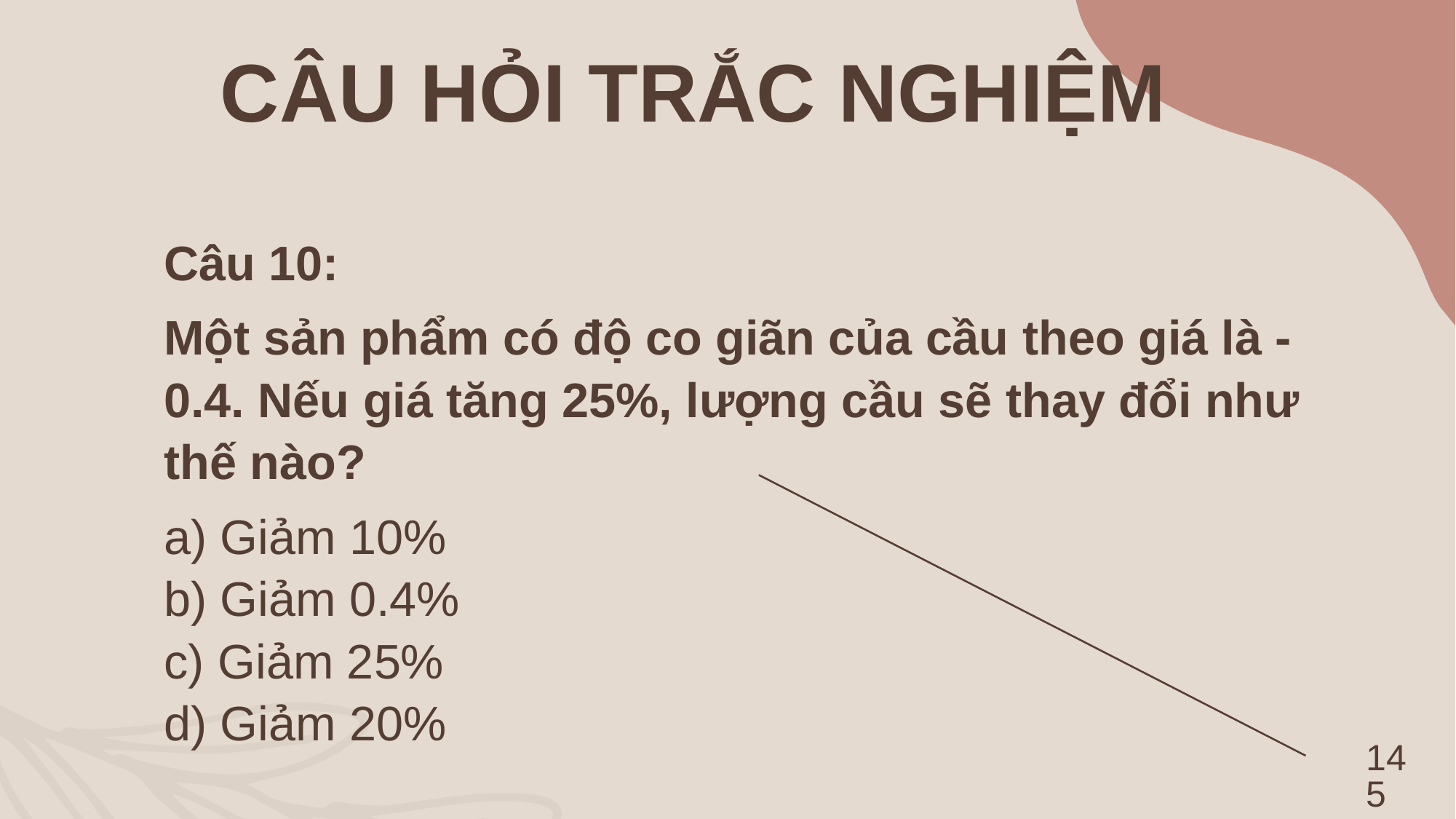

CÂU HỎI TRẮC NGHIỆM
Câu 10:
Một sản phẩm có độ co giãn của cầu theo giá là -0.4. Nếu giá tăng 25%, lượng cầu sẽ thay đổi như thế nào?
a) Giảm 10%
b) Giảm 0.4%
c) Giảm 25%
d) Giảm 20%
145